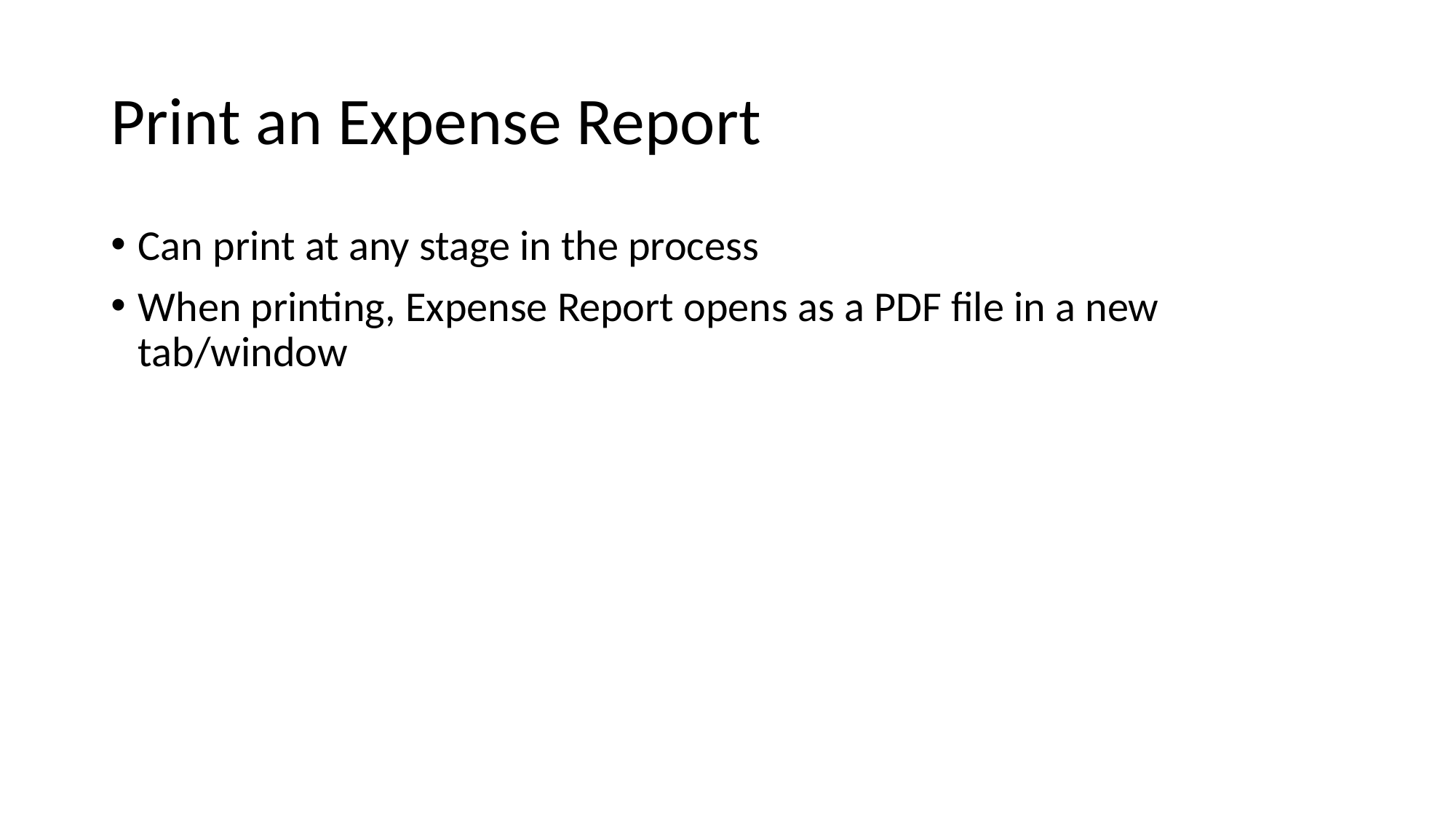

# Print an Expense Report
Can print at any stage in the process
When printing, Expense Report opens as a PDF file in a new tab/window